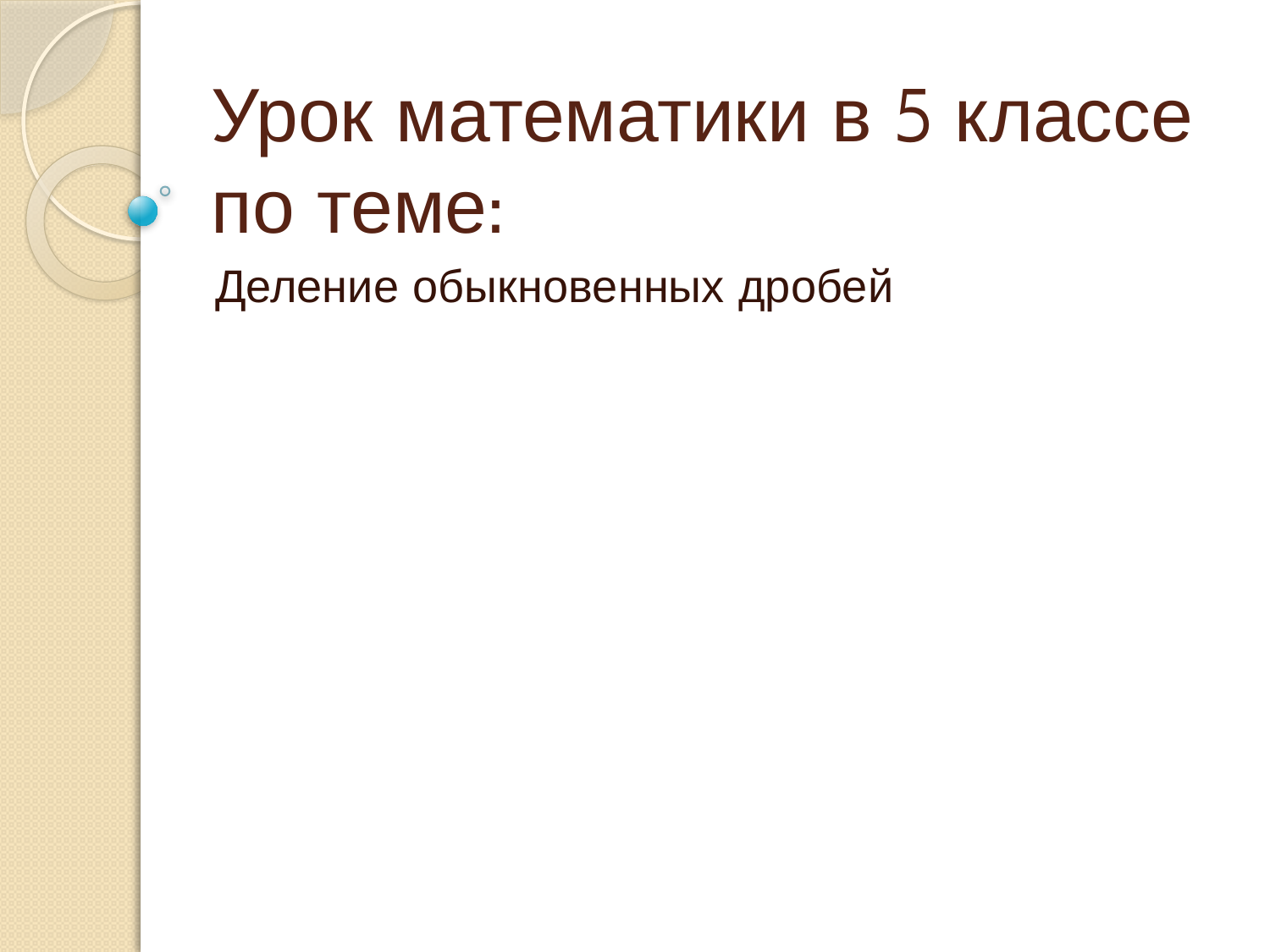

# Урок математики в 5 классе по теме:
Деление обыкновенных дробей